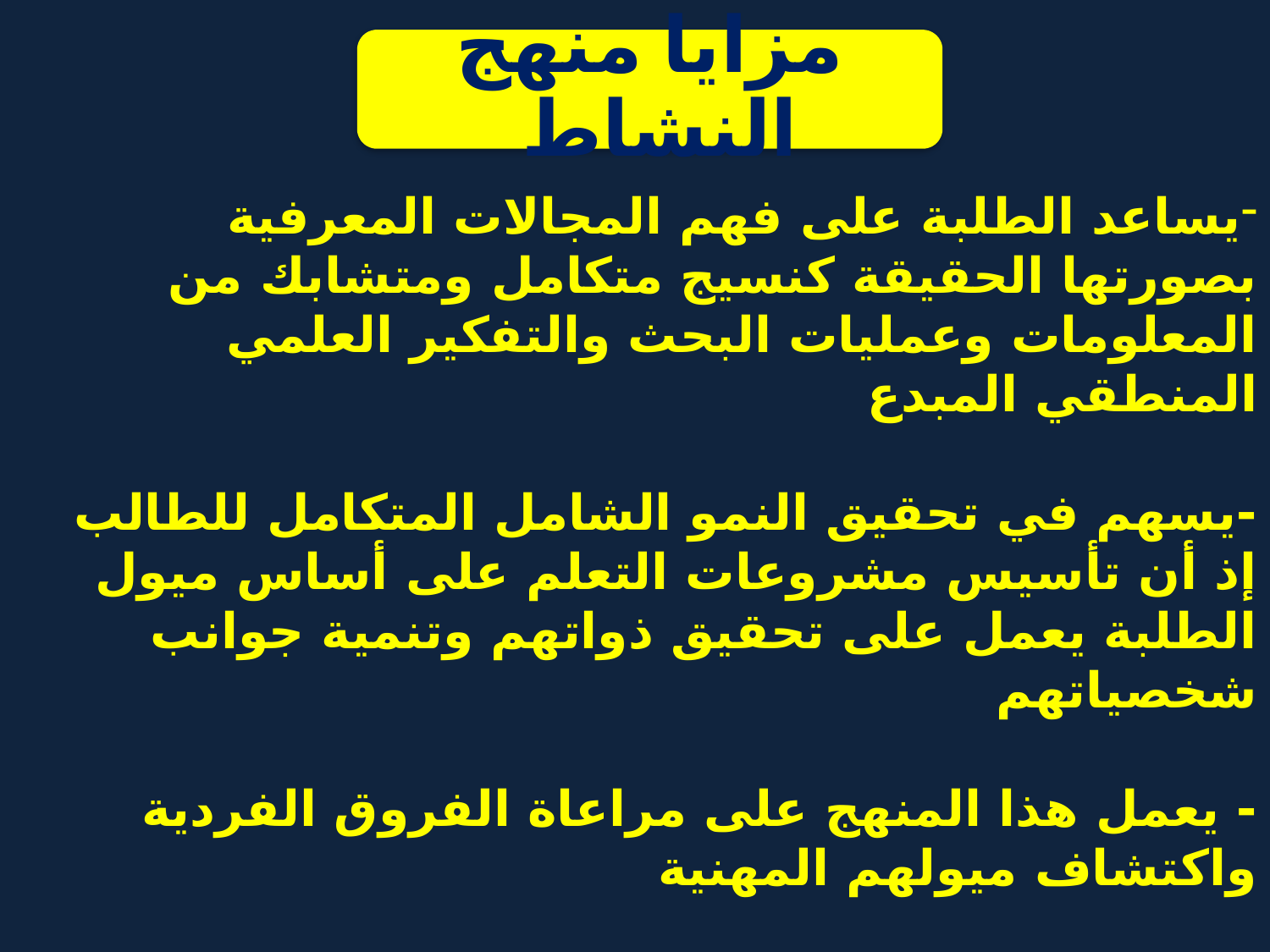

مزايا منهج النشاط
يساعد الطلبة على فهم المجالات المعرفية بصورتها الحقيقة كنسيج متكامل ومتشابك من المعلومات وعمليات البحث والتفكير العلمي المنطقي المبدع

-يسهم في تحقيق النمو الشامل المتكامل للطالب إذ أن تأسيس مشروعات التعلم على أساس ميول الطلبة يعمل على تحقيق ذواتهم وتنمية جوانب شخصياتهم

- يعمل هذا المنهج على مراعاة الفروق الفردية واكتشاف ميولهم المهنية

ينمي المهارات الاجتماعية ويدرب الطلبة على تبادل الأدوار أثناء العمل ما بين عضو في جماعة إلى رئيس أو مسؤول عن الجماعة
يستغل هذا المنهج الطاقة والنشاط الفائضين لدى الطلبة .